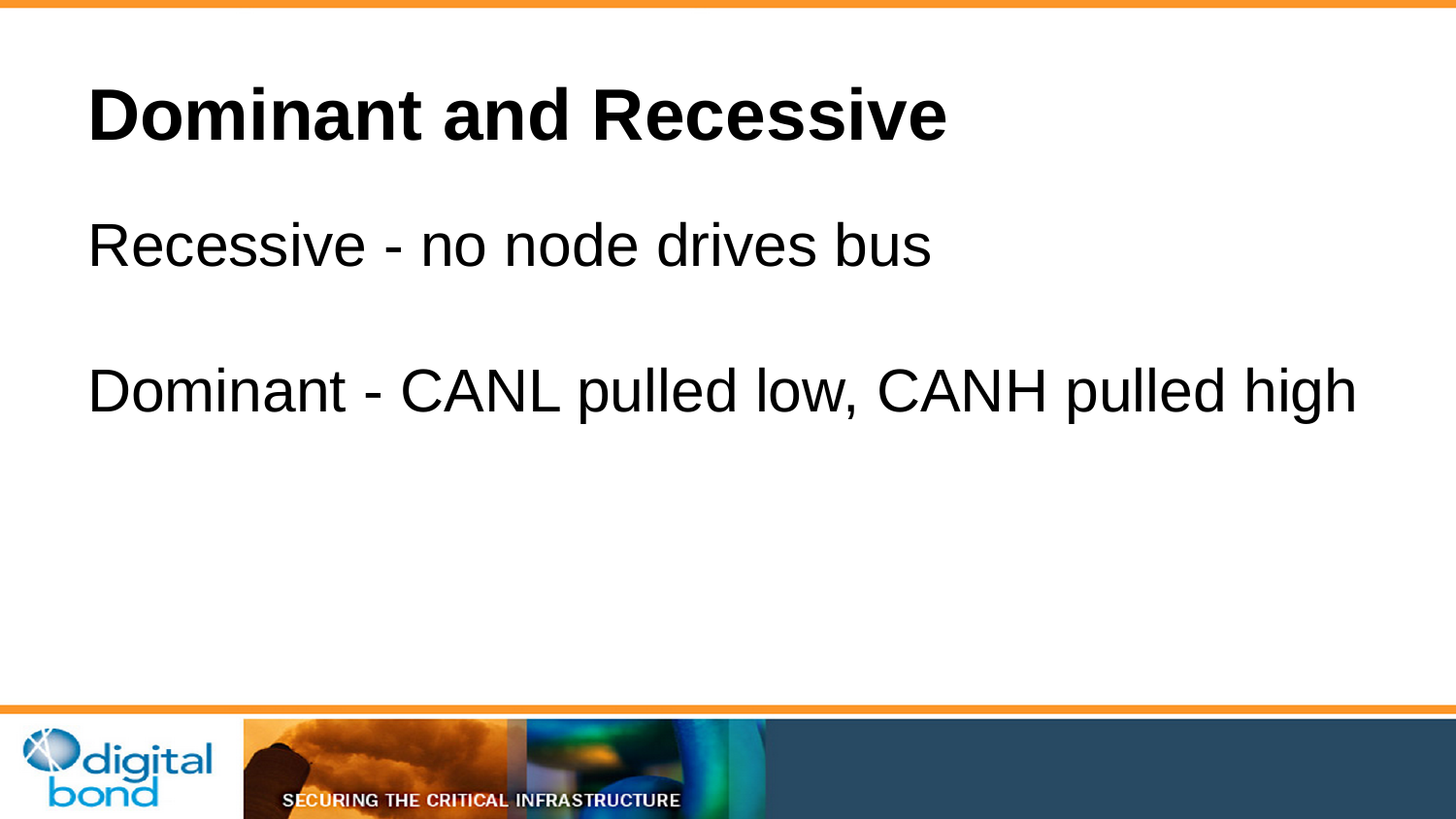

# Dominant and Recessive
Recessive - no node drives bus

Dominant - CANL pulled low, CANH pulled high